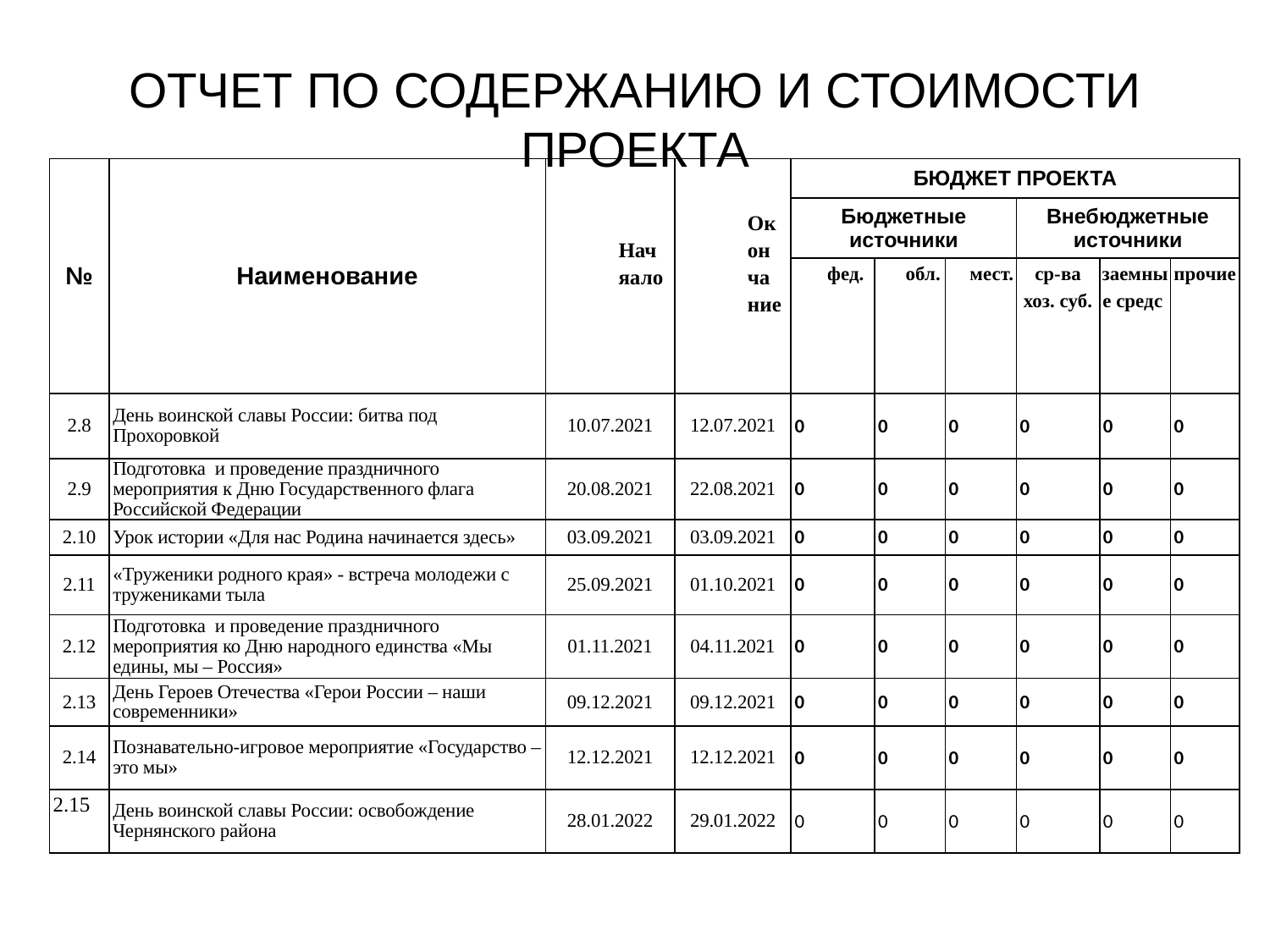

# ОТЧЕТ ПО СОДЕРЖАНИЮ И СТОИМОСТИ ПРОЕКТА
| № | Наименование | Начяало | Окончание | БЮДЖЕТ ПРОЕКТА |  |  |  |  |  |
| --- | --- | --- | --- | --- | --- | --- | --- | --- | --- |
|  |  |  |  | Бюджетные источники |  |  | Внебюджетные источники |  |  |
|  |  |  |  | фед. | обл. | мест. | ср-ва хоз. суб. | заемные средс | прочие |
| 2.8 | День воинской славы России: битва под Прохоровкой | 10.07.2021 | 12.07.2021 | 0 | 0 | 0 | 0 | 0 | 0 |
| 2.9 | Подготовка и проведение праздничного мероприятия к Дню Государственного флага Российской Федерации | 20.08.2021 | 22.08.2021 | 0 | 0 | 0 | 0 | 0 | 0 |
| 2.10 | Урок истории «Для нас Родина начинается здесь» | 03.09.2021 | 03.09.2021 | 0 | 0 | 0 | 0 | 0 | 0 |
| 2.11 | «Труженики родного края» - встреча молодежи с тружениками тыла | 25.09.2021 | 01.10.2021 | 0 | 0 | 0 | 0 | 0 | 0 |
| 2.12 | Подготовка и проведение праздничного мероприятия ко Дню народного единства «Мы едины, мы – Россия» | 01.11.2021 | 04.11.2021 | 0 | 0 | 0 | 0 | 0 | 0 |
| 2.13 | День Героев Отечества «Герои России – наши современники» | 09.12.2021 | 09.12.2021 | 0 | 0 | 0 | 0 | 0 | 0 |
| 2.14 | Познавательно-игровое мероприятие «Государство – это мы» | 12.12.2021 | 12.12.2021 | 0 | 0 | 0 | 0 | 0 | 0 |
| 2.15 | День воинской славы России: освобождение Чернянского района | 28.01.2022 | 29.01.2022 | 0 | 0 | 0 | 0 | 0 | 0 |